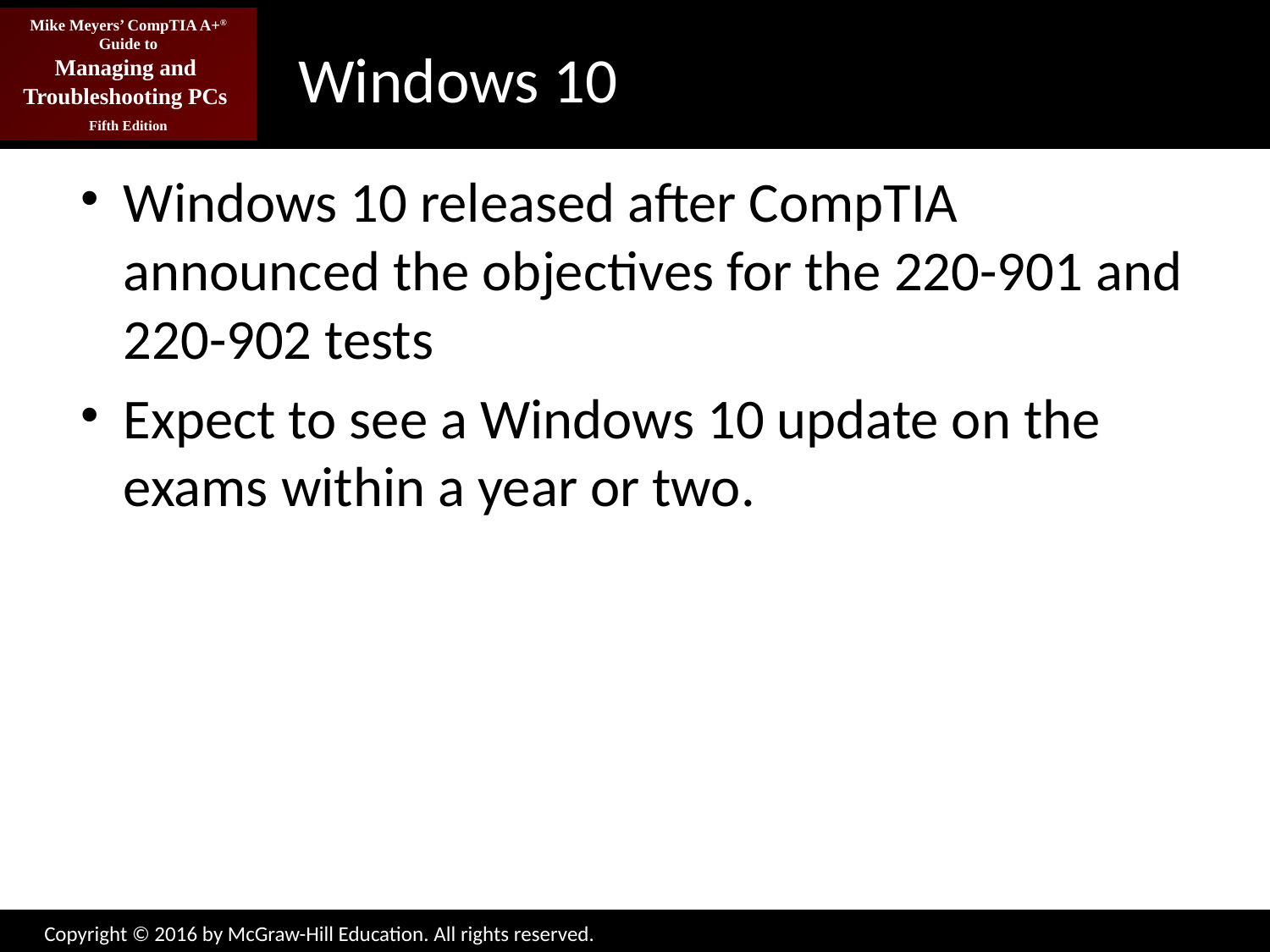

# Windows 10
Windows 10 released after CompTIA announced the objectives for the 220-901 and 220-902 tests
Expect to see a Windows 10 update on the exams within a year or two.